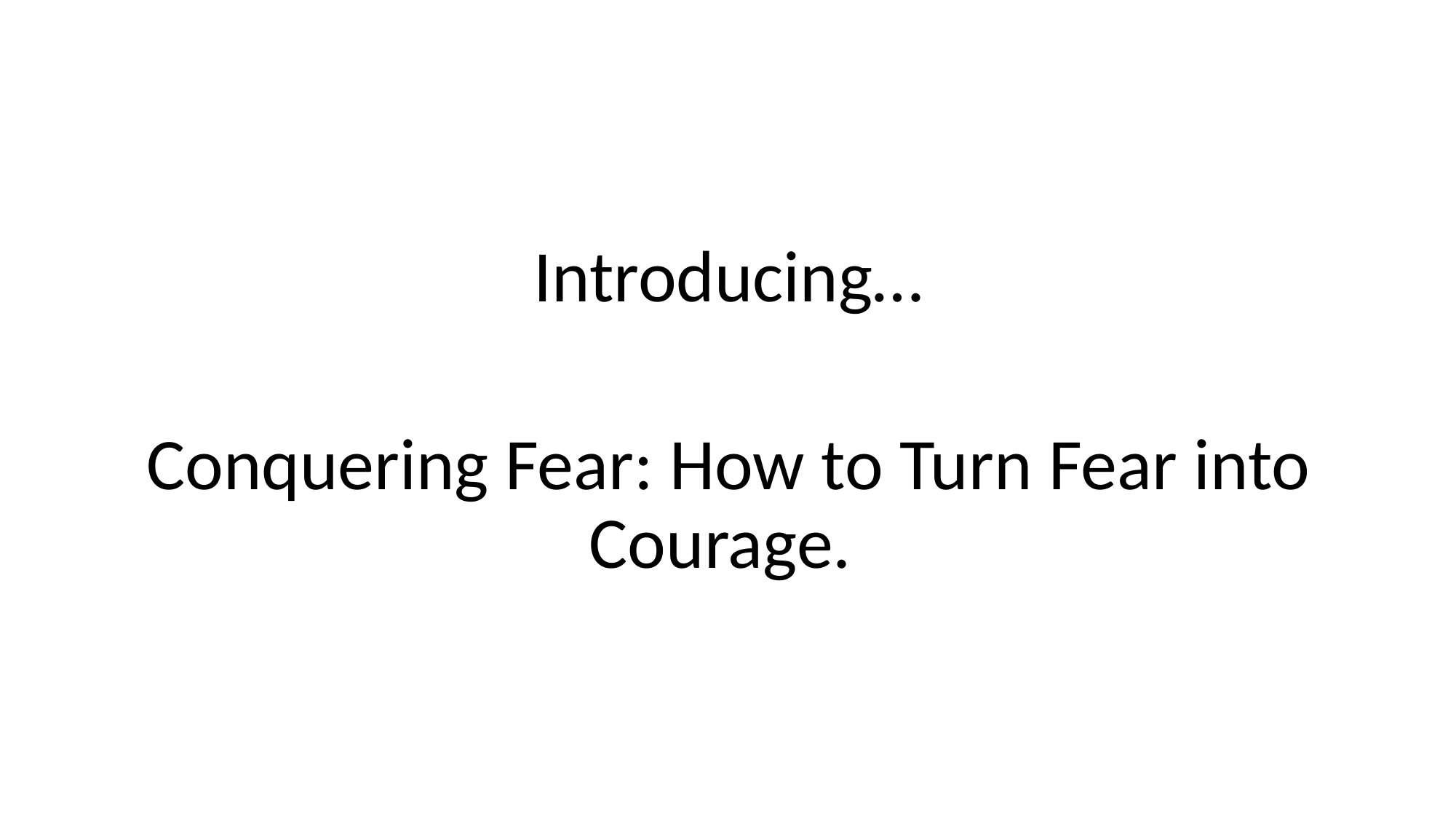

Introducing…

Conquering Fear: How to Turn Fear into Courage.